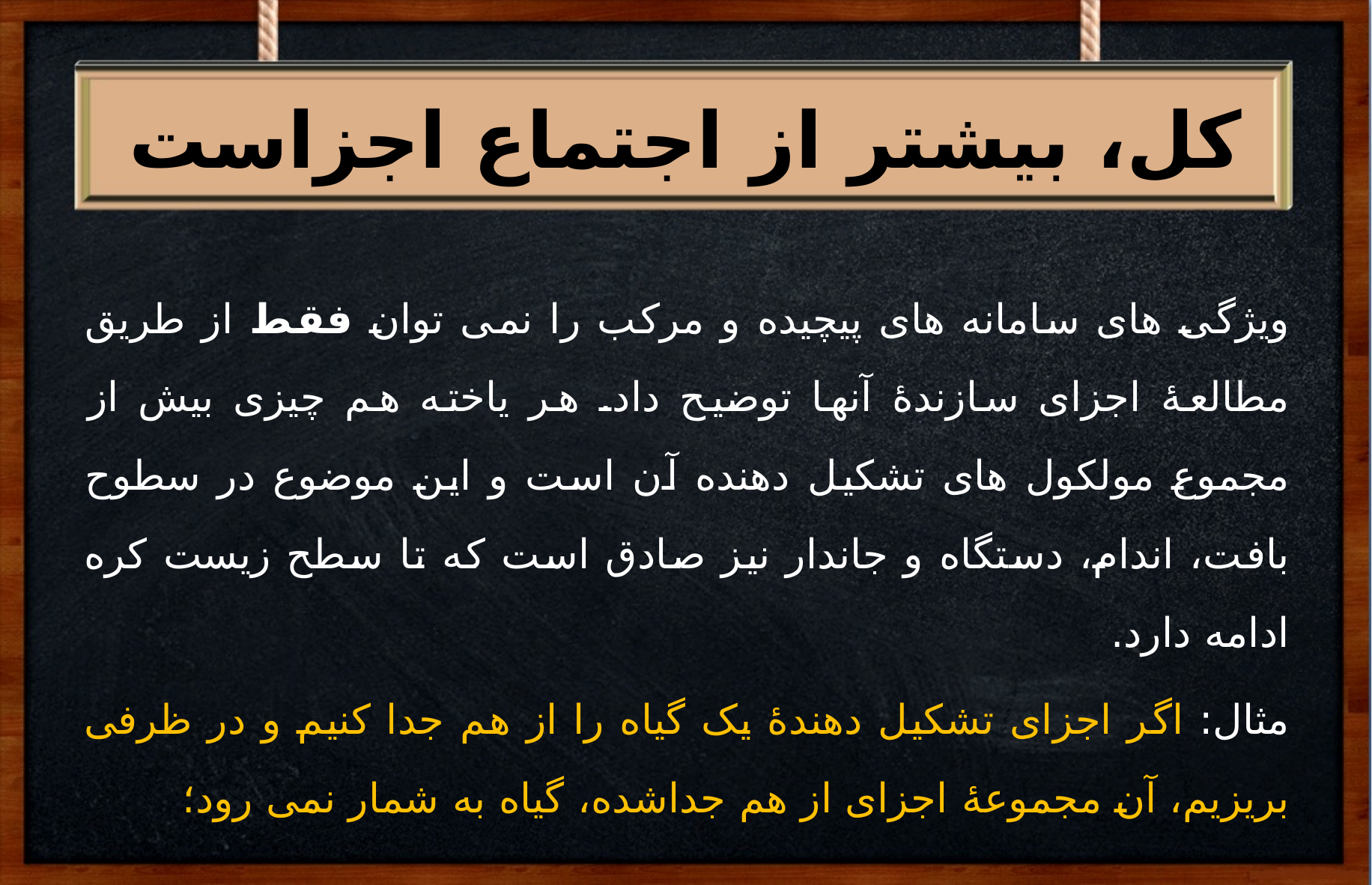

#
کل، بیشتر از اجتماع اجزاست
ویژگی های سامانه های پیچیده و مرکب را نمی توان فقط از طریق مطالعۀ اجزای سازندۀ آنها توضیح داد. هر یاخته هم چیزی بیش از مجموع مولکول های تشکیل دهنده آن است و این موضوع در سطوح بافت، اندام، دستگاه و جاندار نیز صادق است که تا سطح زیست کره ادامه دارد.
مثال: اگر اجزای تشکیل دهندۀ یک گیاه را از هم جدا کنیم و در ظرفی بریزیم، آن مجموعۀ اجزای از هم جداشده، گیاه به شمار نمی رود؛